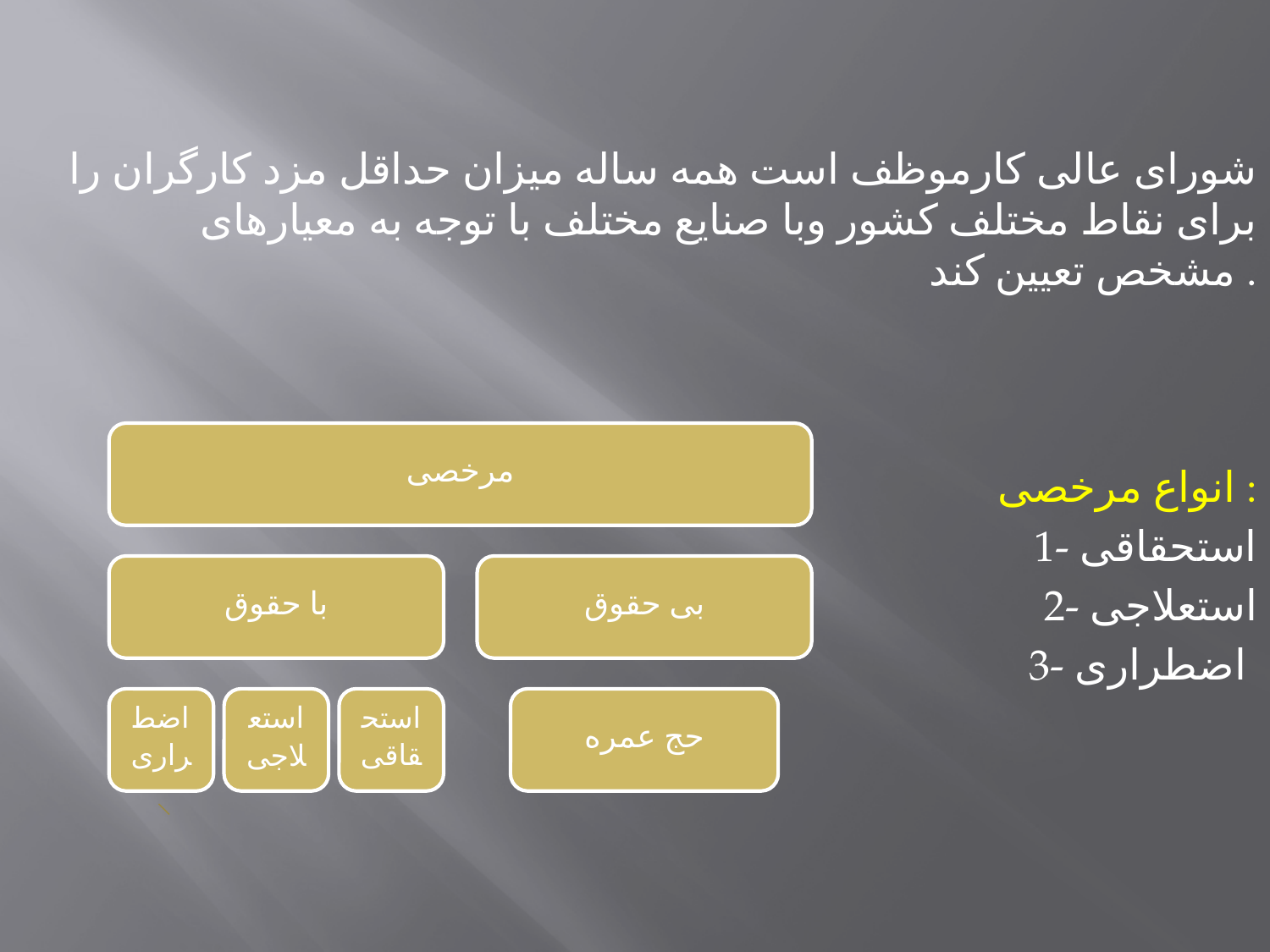

شورای عالی کارموظف است همه ساله میزان حداقل مزد کارگران را برای نقاط مختلف کشور وبا صنایع مختلف با توجه به معیارهای مشخص تعیین کند .

انواع مرخصی :
1- استحقاقی
2- استعلاجی
3- اضطراری

مرخصی
با حقوق
اضطراری
استحقاقی
بی حقوق
حج عمره